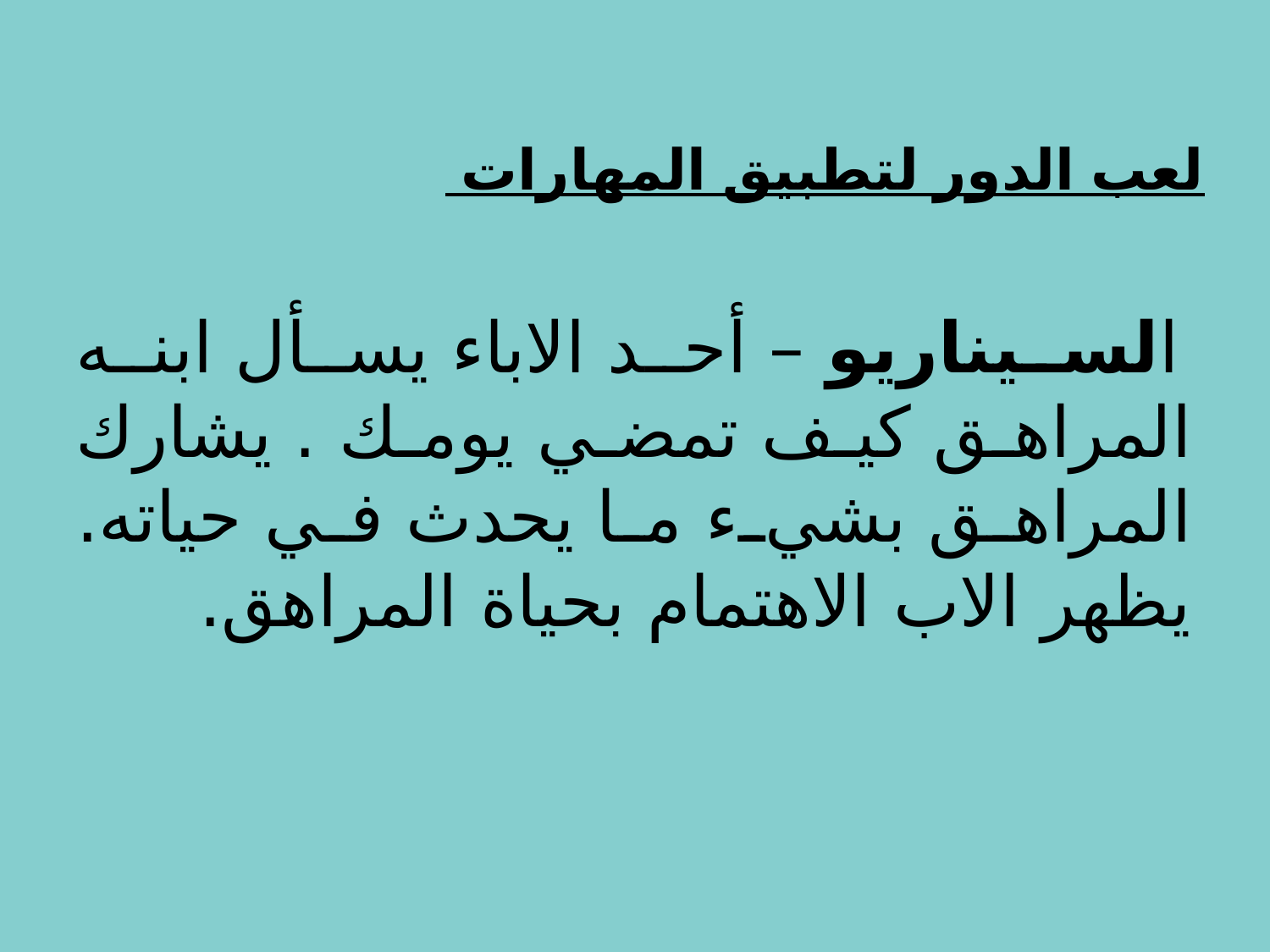

# لعب الدور لتطبيق المهارات
 السيناريو – أحد الاباء يسأل ابنه المراهق كيف تمضي يومك . يشارك المراهق بشيء ما يحدث في حياته. يظهر الاب الاهتمام بحياة المراهق.